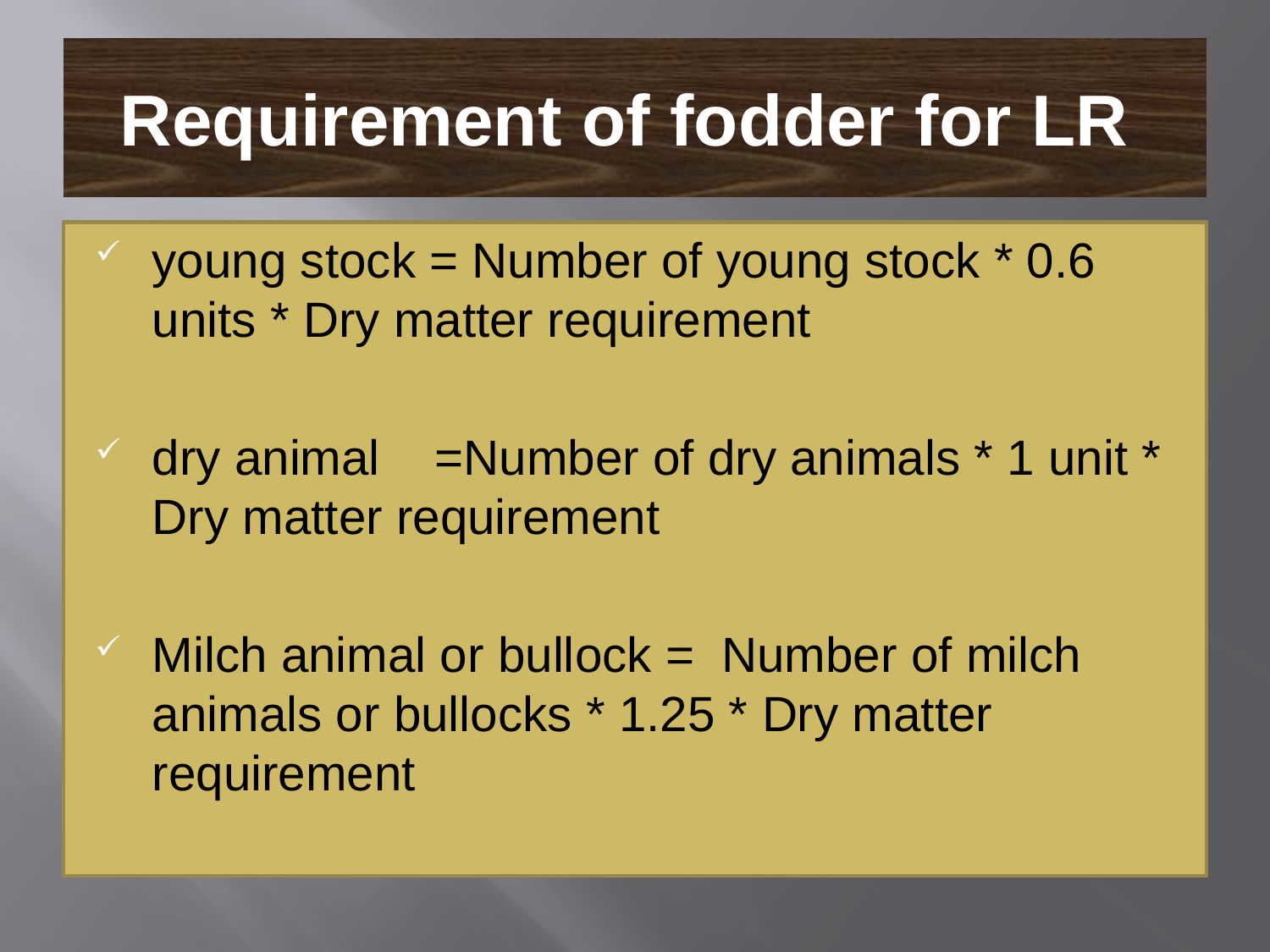

# Requirement of fodder for LR
young stock = Number of young stock * 0.6 units * Dry matter requirement

dry animal    =Number of dry animals * 1 unit *   Dry matter requirement

Milch animal or bullock =  Number of milch animals or bullocks * 1.25 * Dry matter requirement